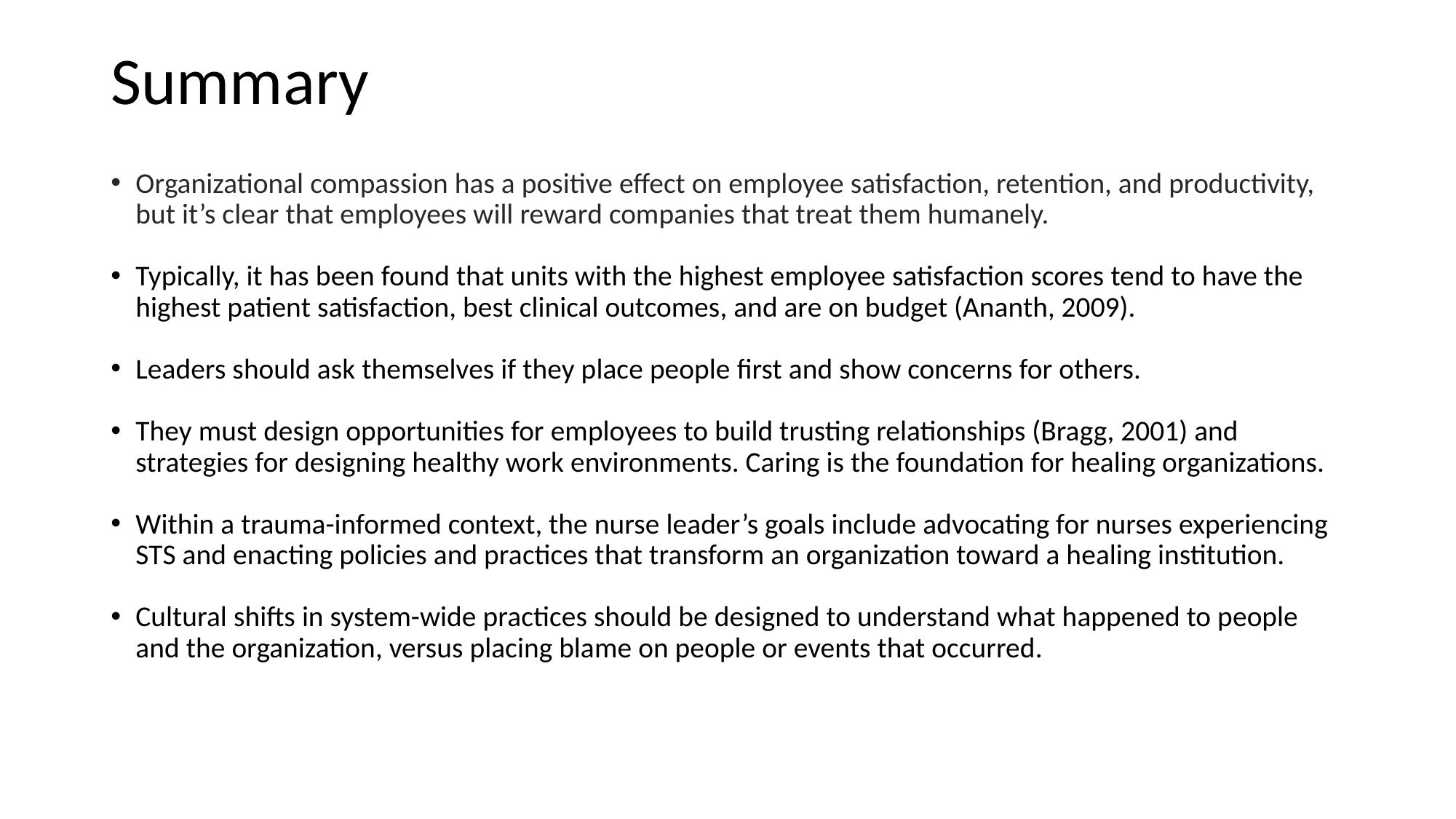

# Summary
Organizational compassion has a positive effect on employee satisfaction, retention, and productivity, but it’s clear that employees will reward companies that treat them humanely.

Typically, it has been found that units with the highest employee satisfaction scores tend to have the highest patient satisfaction, best clinical outcomes, and are on budget (Ananth, 2009).

Leaders should ask themselves if they place people first and show concerns for others.

They must design opportunities for employees to build trusting relationships (Bragg, 2001) and strategies for designing healthy work environments. Caring is the foundation for healing organizations.

Within a trauma-informed context, the nurse leader’s goals include advocating for nurses experiencing STS and enacting policies and practices that transform an organization toward a healing institution.

Cultural shifts in system-wide practices should be designed to understand what happened to people and the organization, versus placing blame on people or events that occurred.